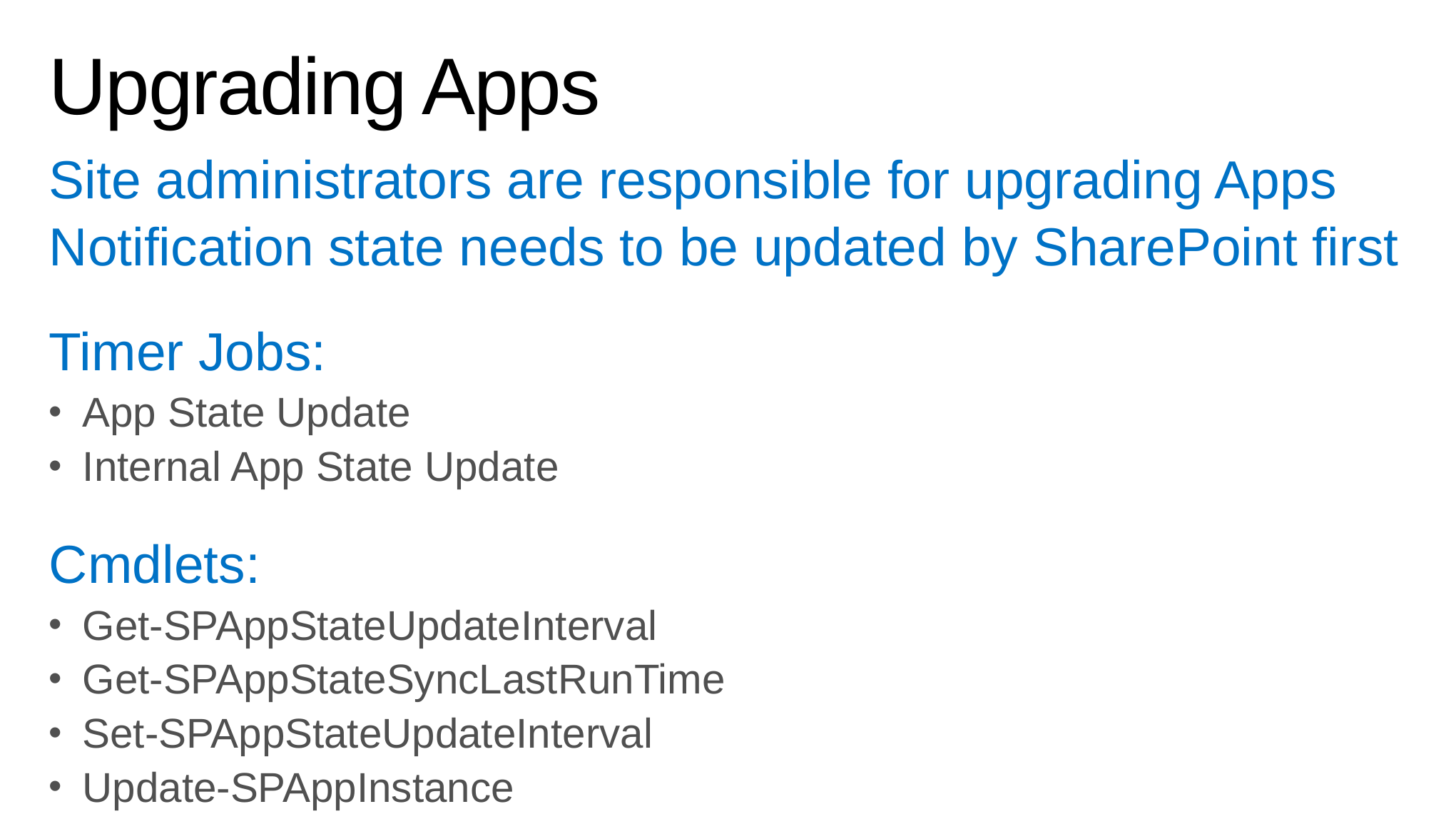

# Upgrading Apps
Site administrators are responsible for upgrading Apps
Notification state needs to be updated by SharePoint first

Timer Jobs:
App State Update
Internal App State Update

Cmdlets:
Get-SPAppStateUpdateInterval
Get-SPAppStateSyncLastRunTime
Set-SPAppStateUpdateInterval
Update-SPAppInstance